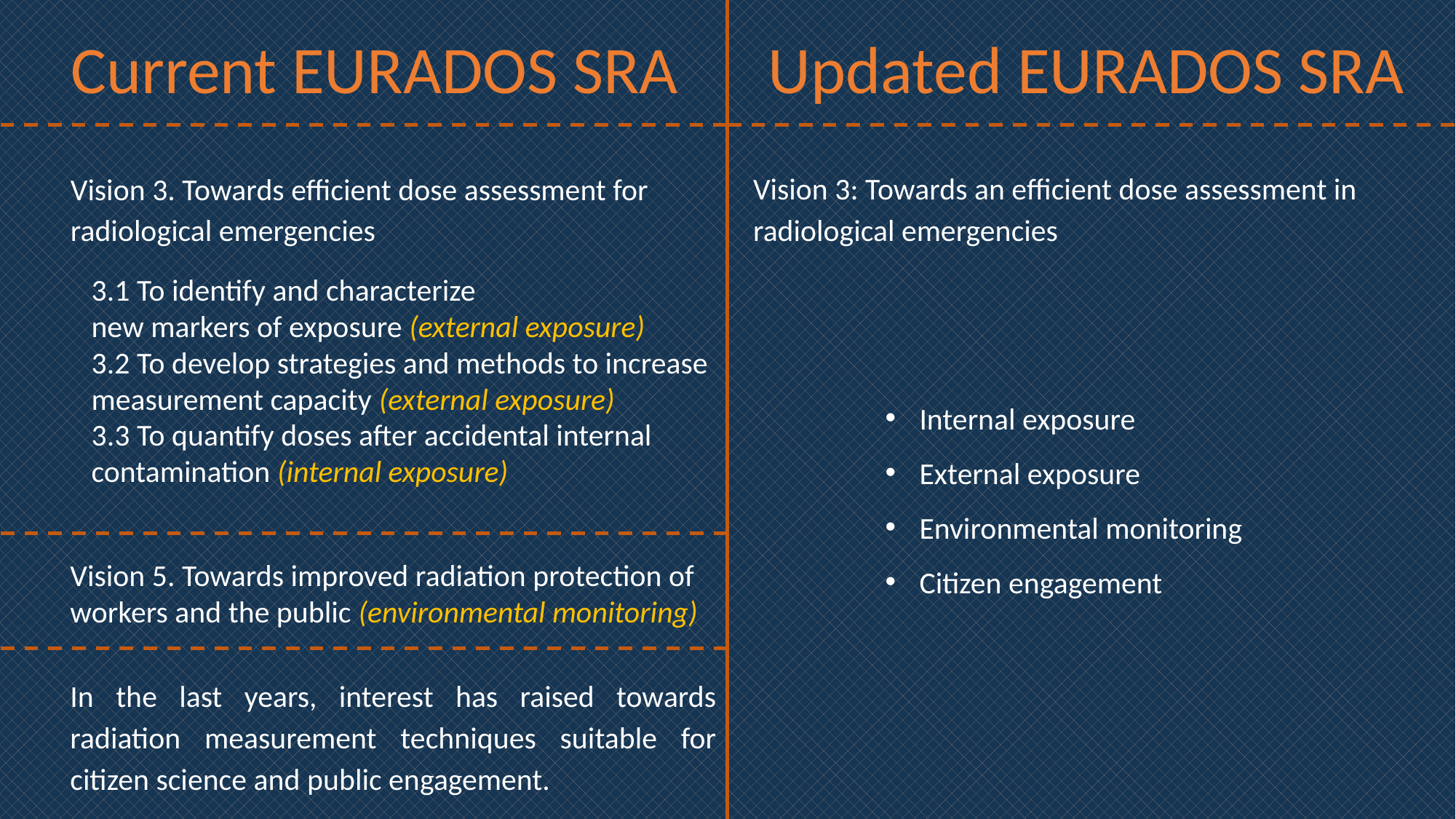

Updated EURADOS SRA
# Current EURADOS SRA
Vision 3. Towards efficient dose assessment for radiological emergencies
Vision 3: Towards an efficient dose assessment in radiological emergencies
3.1 To identify and characterize
new markers of exposure (external exposure)
3.2 To develop strategies and methods to increase measurement capacity (external exposure)
Internal exposure
External exposure
Environmental monitoring
Citizen engagement
3.3 To quantify doses after accidental internal contamination (internal exposure)
Vision 5. Towards improved radiation protection of workers and the public (environmental monitoring)
In the last years, interest has raised towards radiation measurement techniques suitable for citizen science and public engagement.